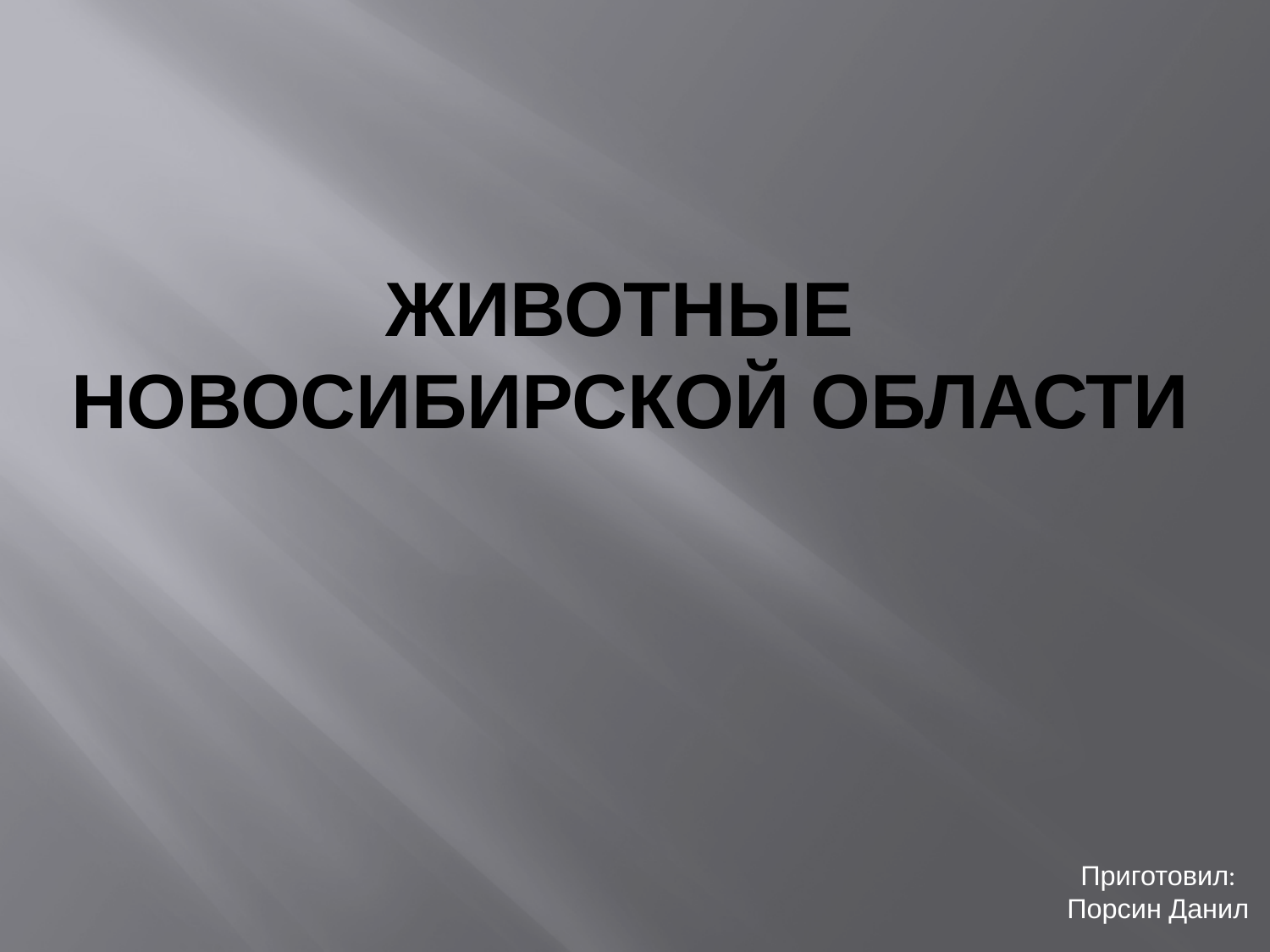

# Животные  новосибирской области
Приготовил: Порсин Данил